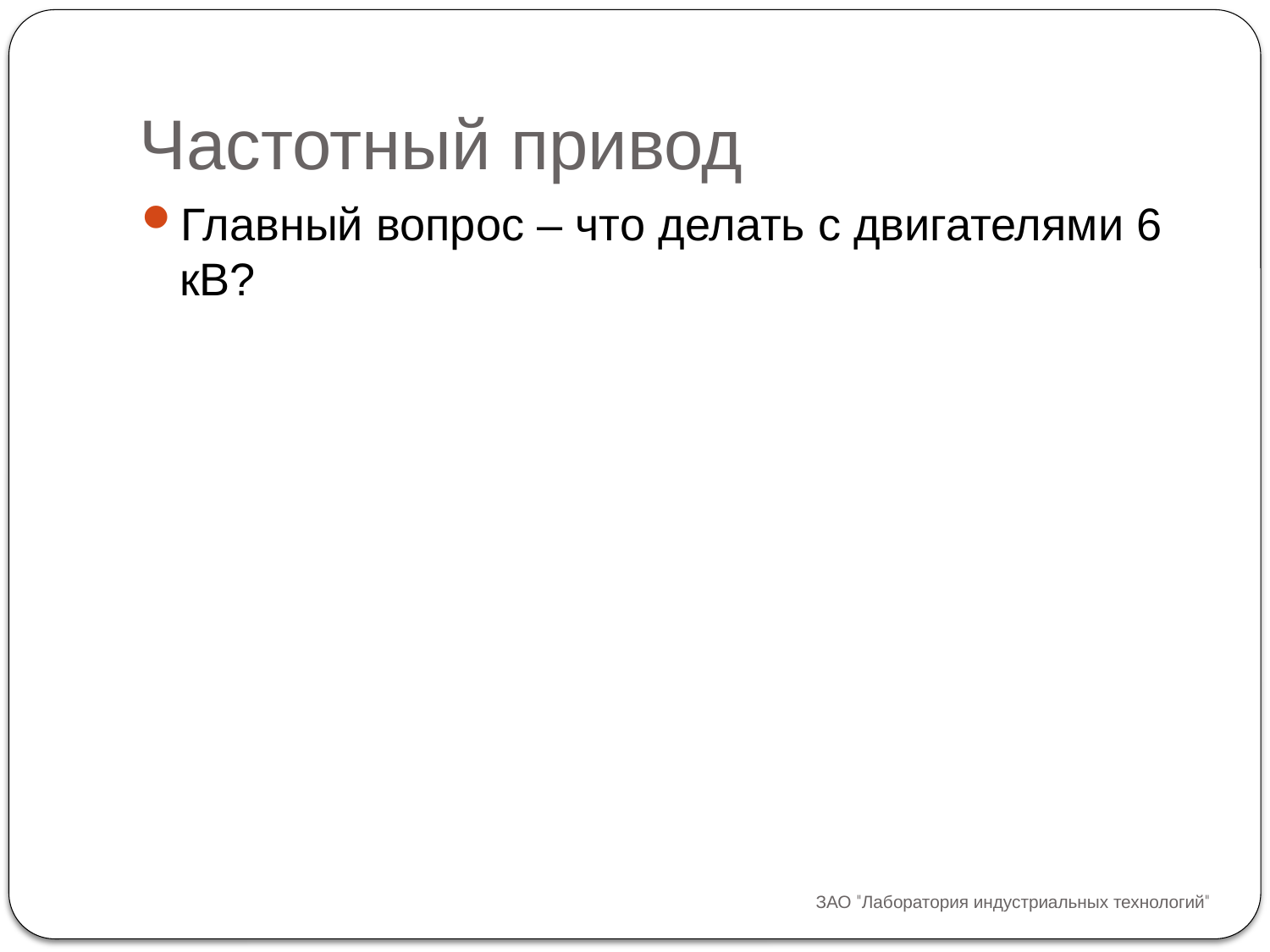

# Частотный привод
Главный вопрос – что делать с двигателями 6 кВ?
ЗАО "Лаборатория индустриальных технологий"